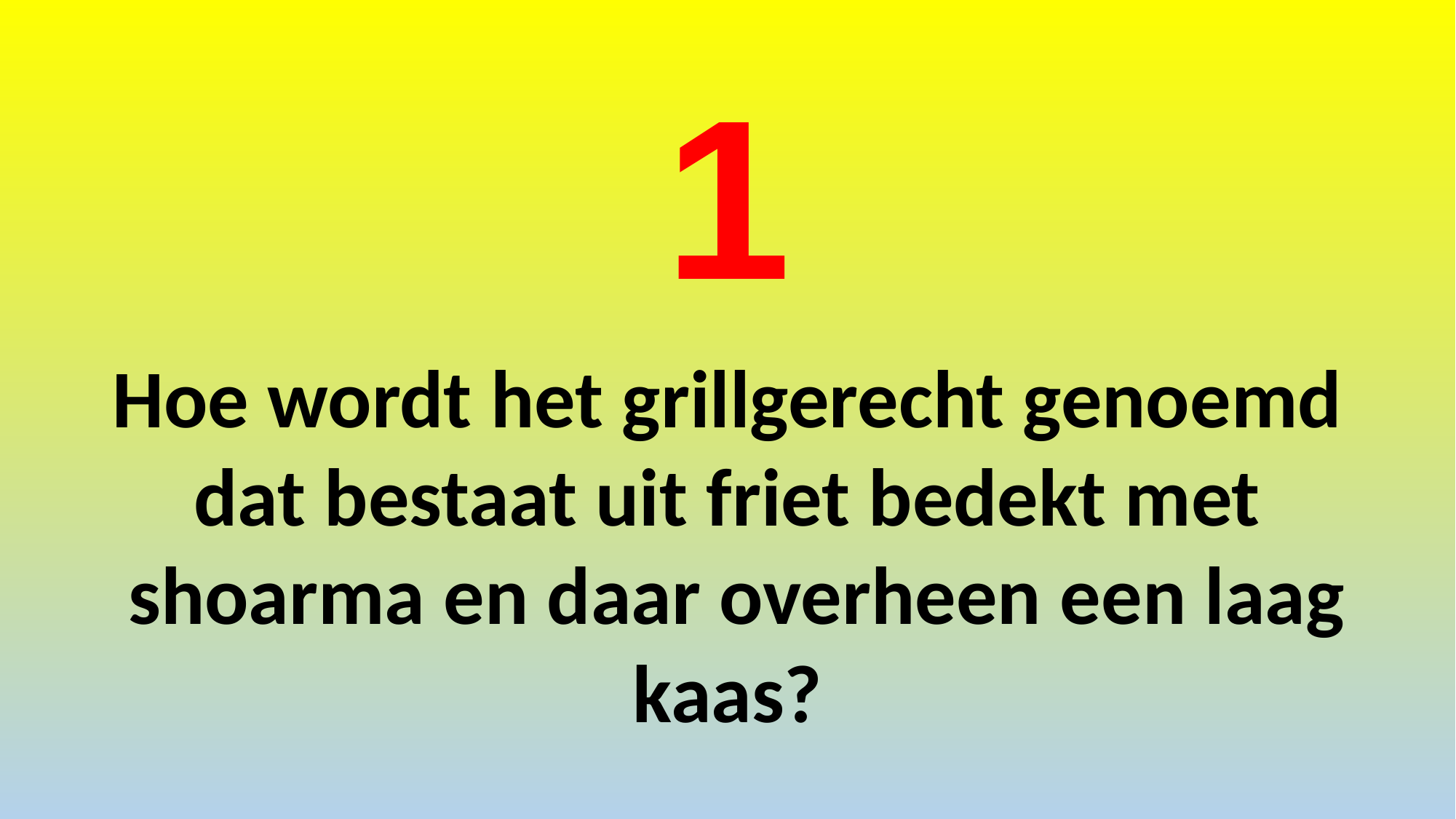

# 1
Hoe wordt het grillgerecht genoemd dat bestaat uit friet bedekt met
 shoarma en daar overheen een laag kaas?